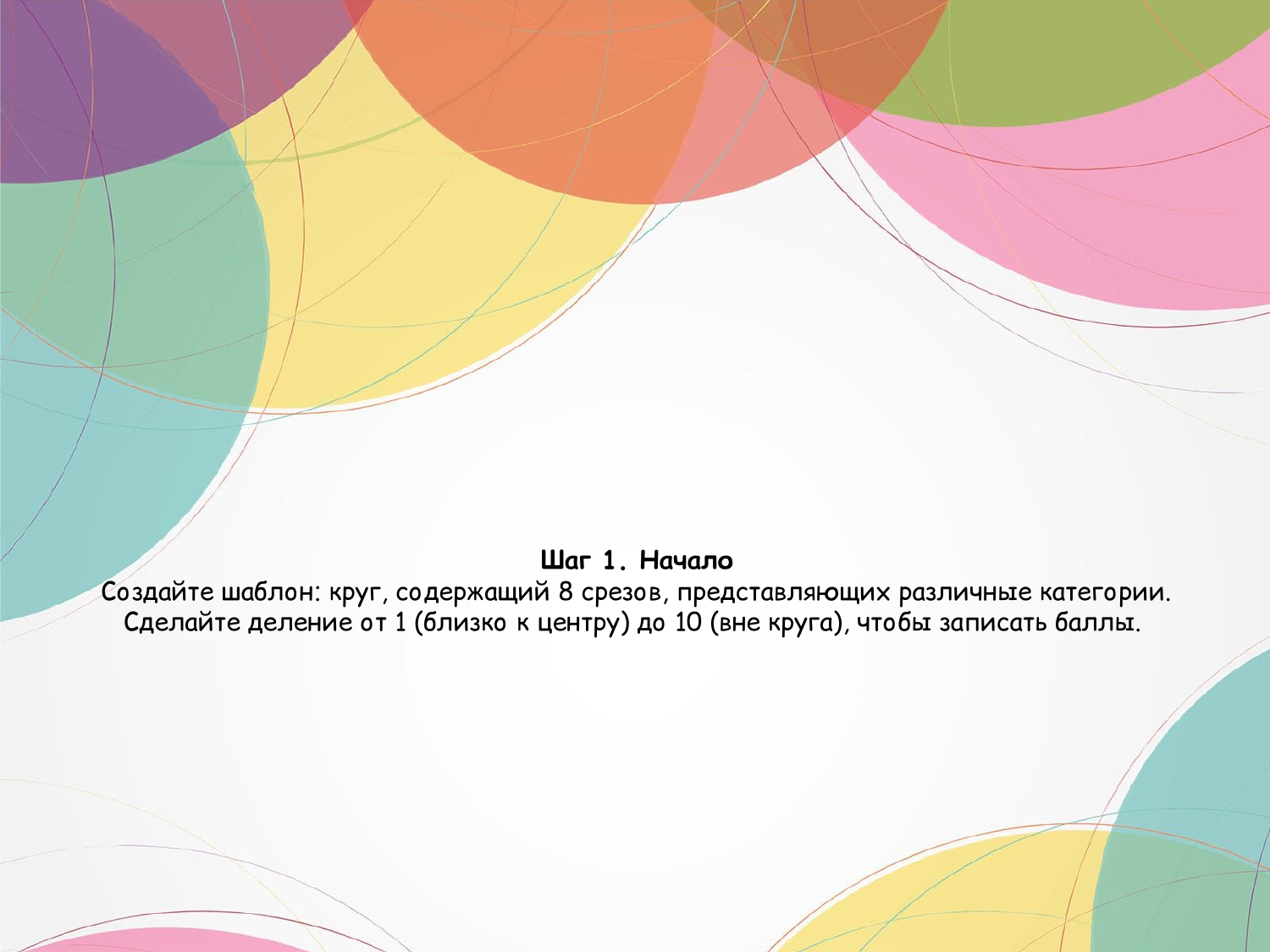

# Шаг 1. Начало Создайте шаблон: круг, содержащий 8 срезов, представляющих различные категории. Сделайте деление от 1 (близко к центру) до 10 (вне круга), чтобы записать баллы.